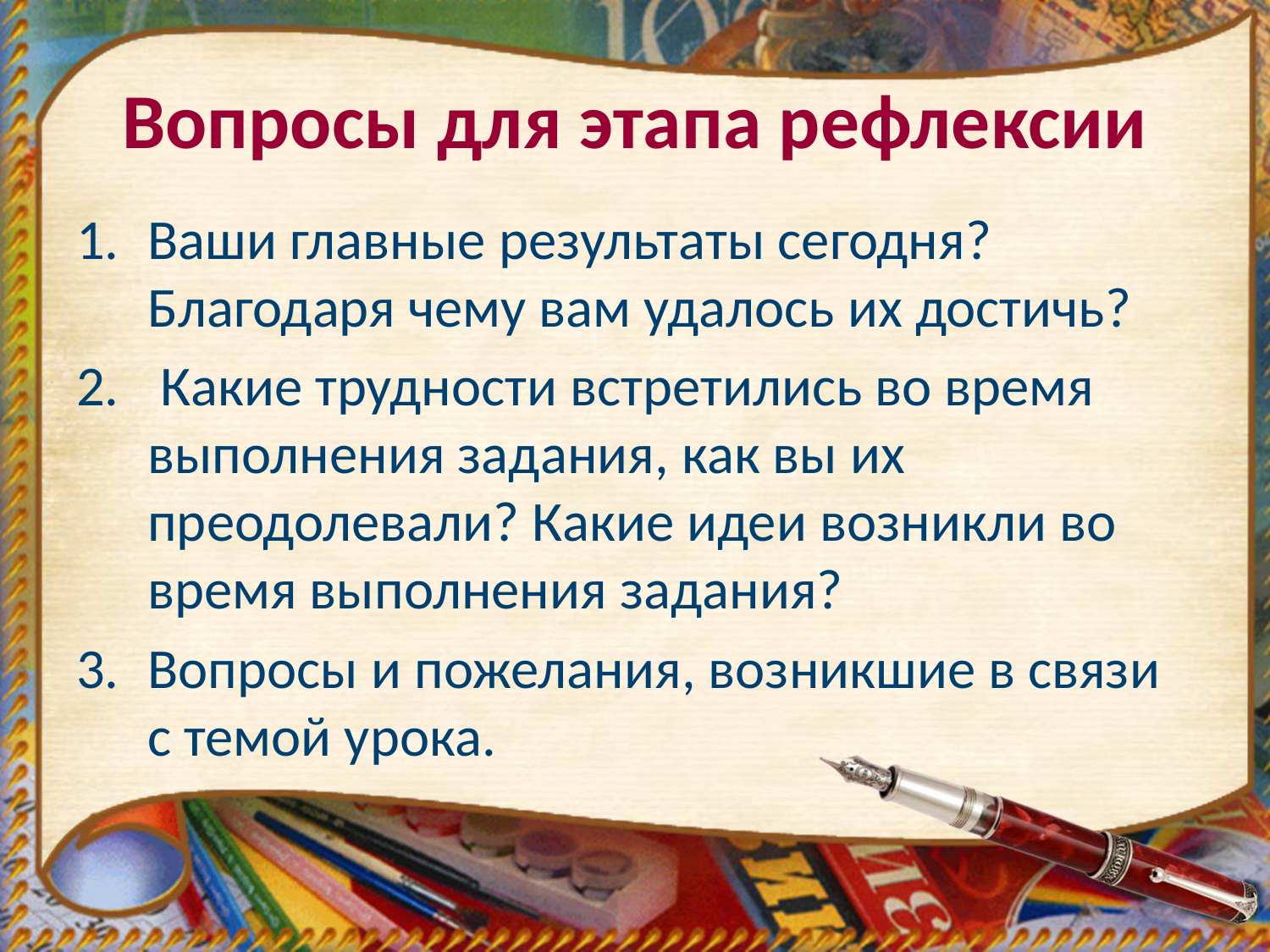

# Вопросы для этапа рефлексии
Ваши главные результаты сегодня? Благодаря чему вам удалось их достичь?
 Какие трудности встретились во время выполнения задания, как вы их преодолевали? Какие идеи возникли во время выполнения задания?
Вопросы и пожелания, возникшие в связи с темой урока.